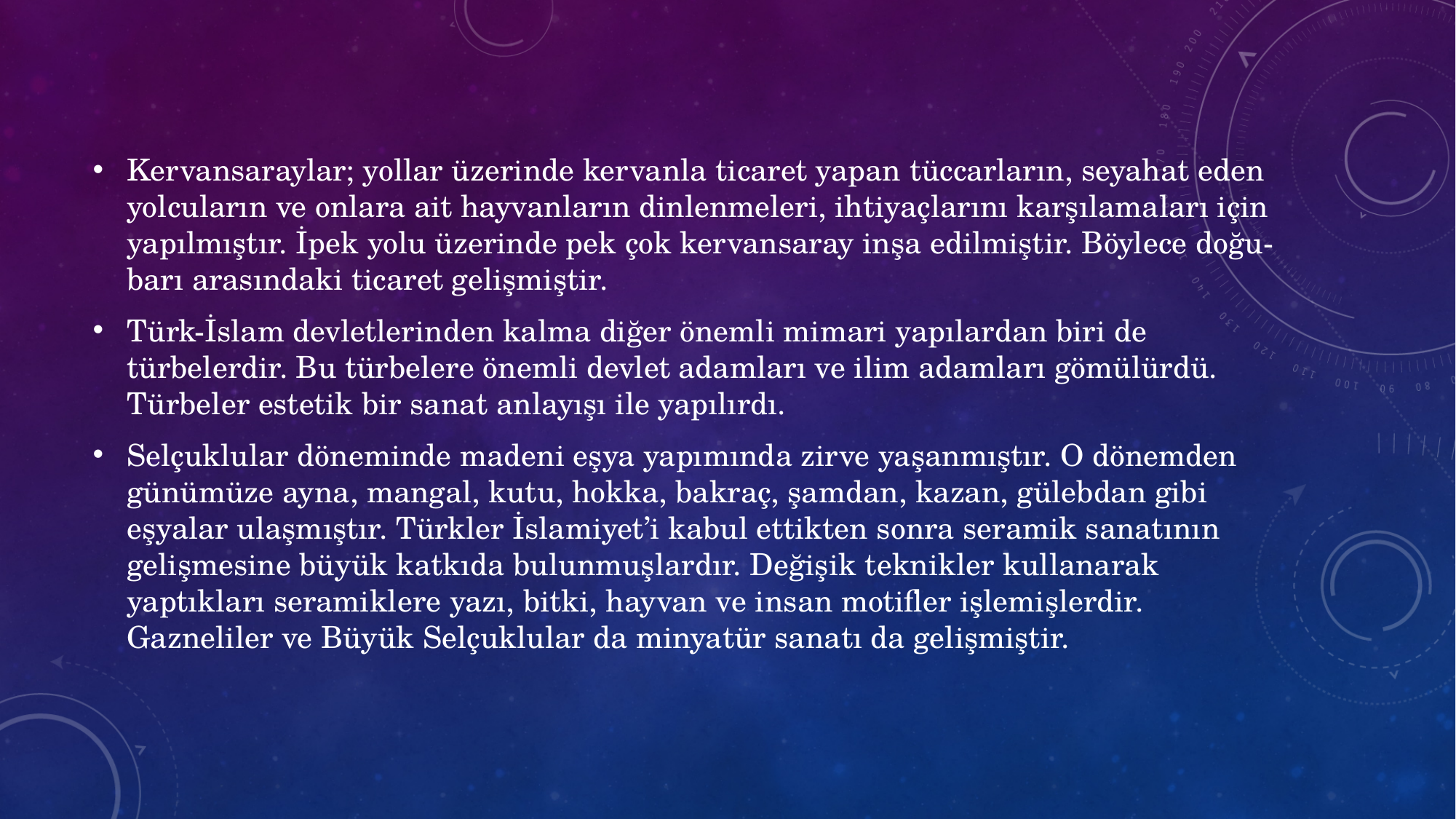

Kervansaraylar; yollar üzerinde kervanla ticaret yapan tüccarların, seyahat eden yolcuların ve onlara ait hayvanların dinlenmeleri, ihtiyaçlarını karşılamaları için yapılmıştır. İpek yolu üzerinde pek çok kervansaray inşa edilmiştir. Böylece doğu-barı arasındaki ticaret gelişmiştir.
Türk-İslam devletlerinden kalma diğer önemli mimari yapılardan biri de türbelerdir. Bu türbelere önemli devlet adamları ve ilim adamları gömülürdü. Türbeler estetik bir sanat anlayışı ile yapılırdı.
Selçuklular döneminde madeni eşya yapımında zirve yaşanmıştır. O dönemden günümüze ayna, mangal, kutu, hokka, bakraç, şamdan, kazan, gülebdan gibi eşyalar ulaşmıştır. Türkler İslamiyet’i kabul ettikten sonra seramik sanatının gelişmesine büyük katkıda bulunmuşlardır. Değişik teknikler kullanarak yaptıkları seramiklere yazı, bitki, hayvan ve insan motifler işlemişlerdir. Gazneliler ve Büyük Selçuklular da minyatür sanatı da gelişmiştir.